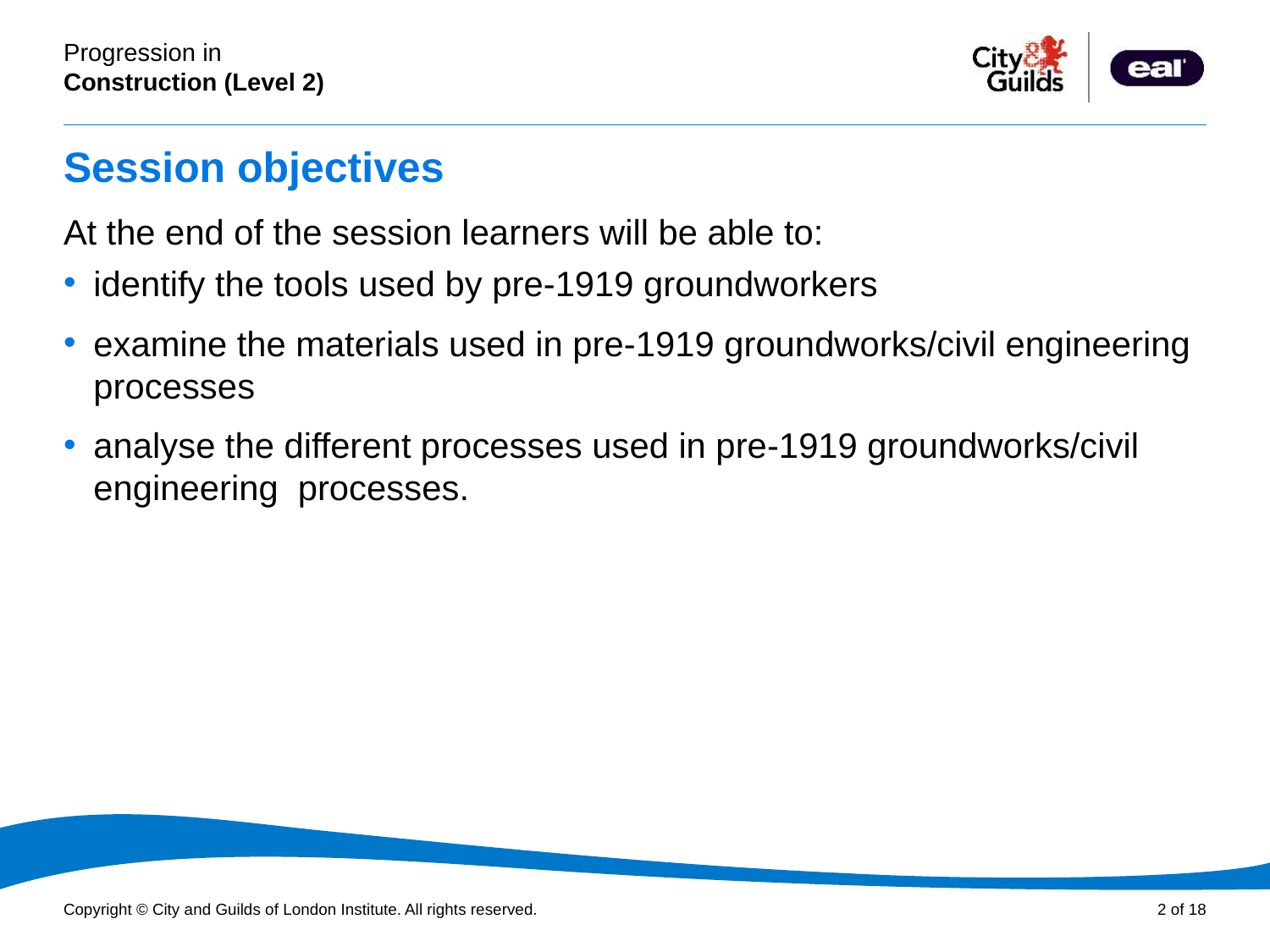

# Session objectives
At the end of the session learners will be able to:
identify the tools used by pre-1919 groundworkers
examine the materials used in pre-1919 groundworks/civil engineering  processes
analyse the different processes used in pre-1919 groundworks/civil engineering  processes.